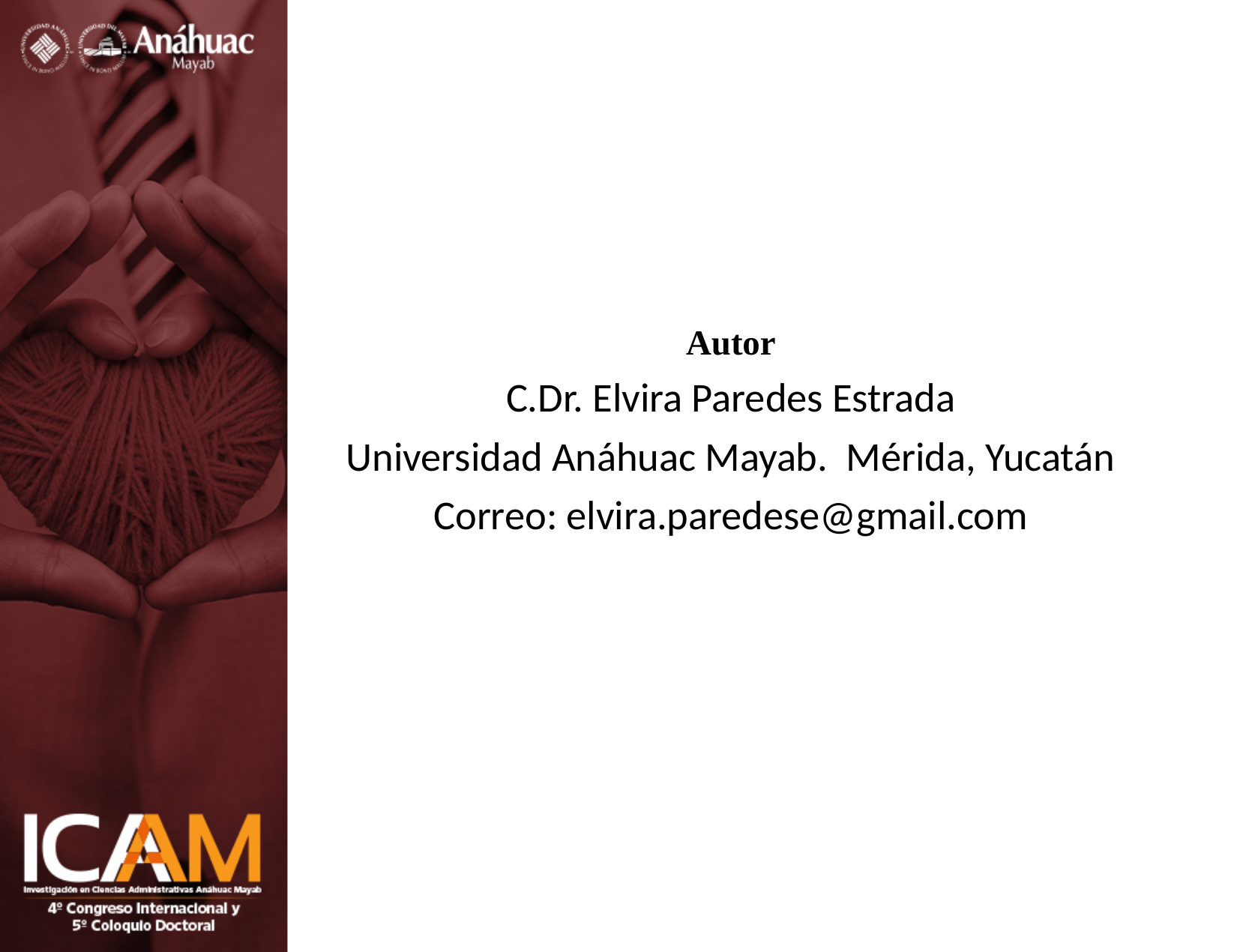

Autor
C.Dr. Elvira Paredes Estrada
Universidad Anáhuac Mayab.  Mérida, Yucatán
Correo: elvira.paredese@gmail.com